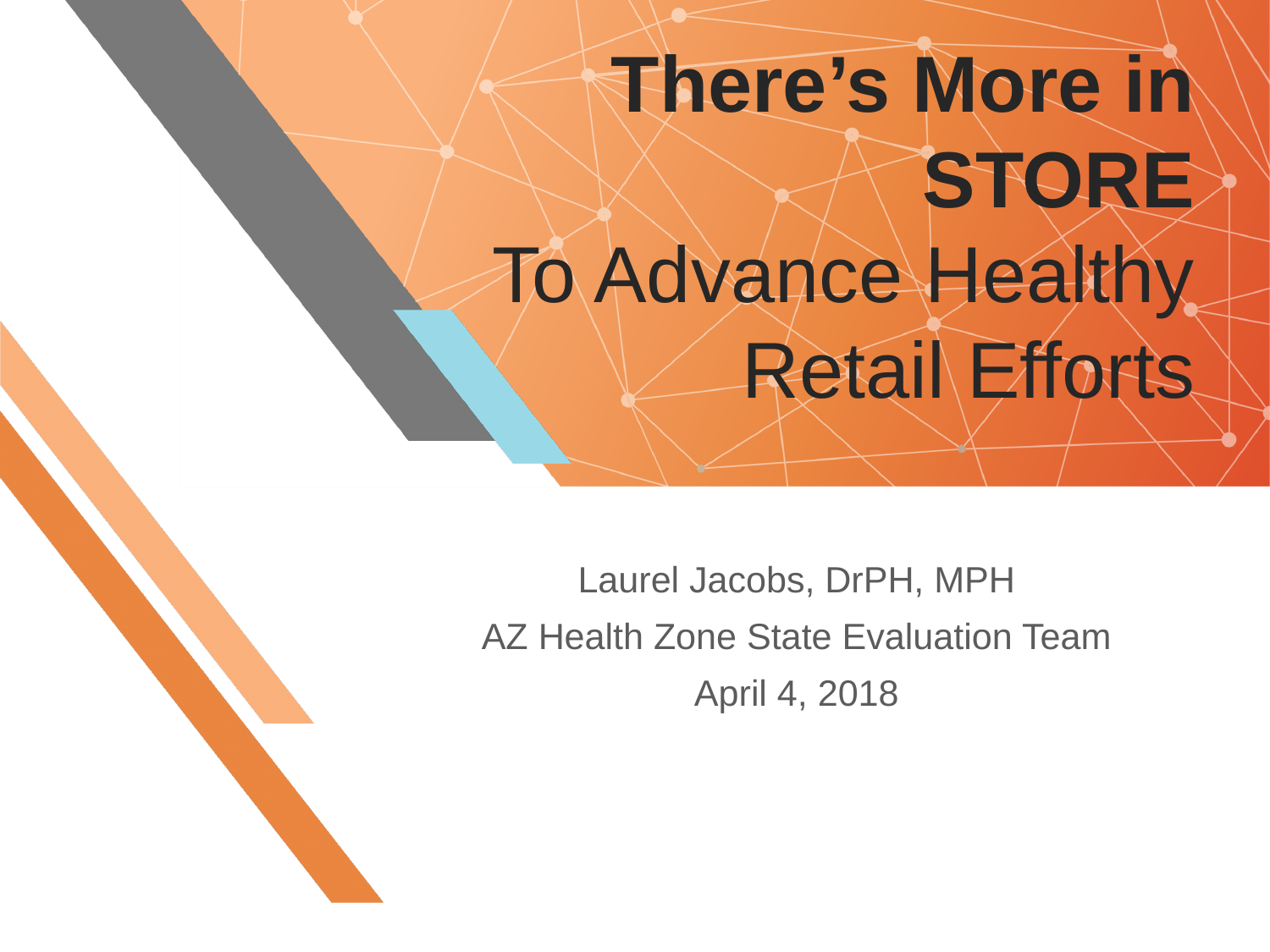

# There’s More in STORE To Advance Healthy Retail Efforts
Laurel Jacobs, DrPH, MPH
AZ Health Zone State Evaluation Team
April 4, 2018